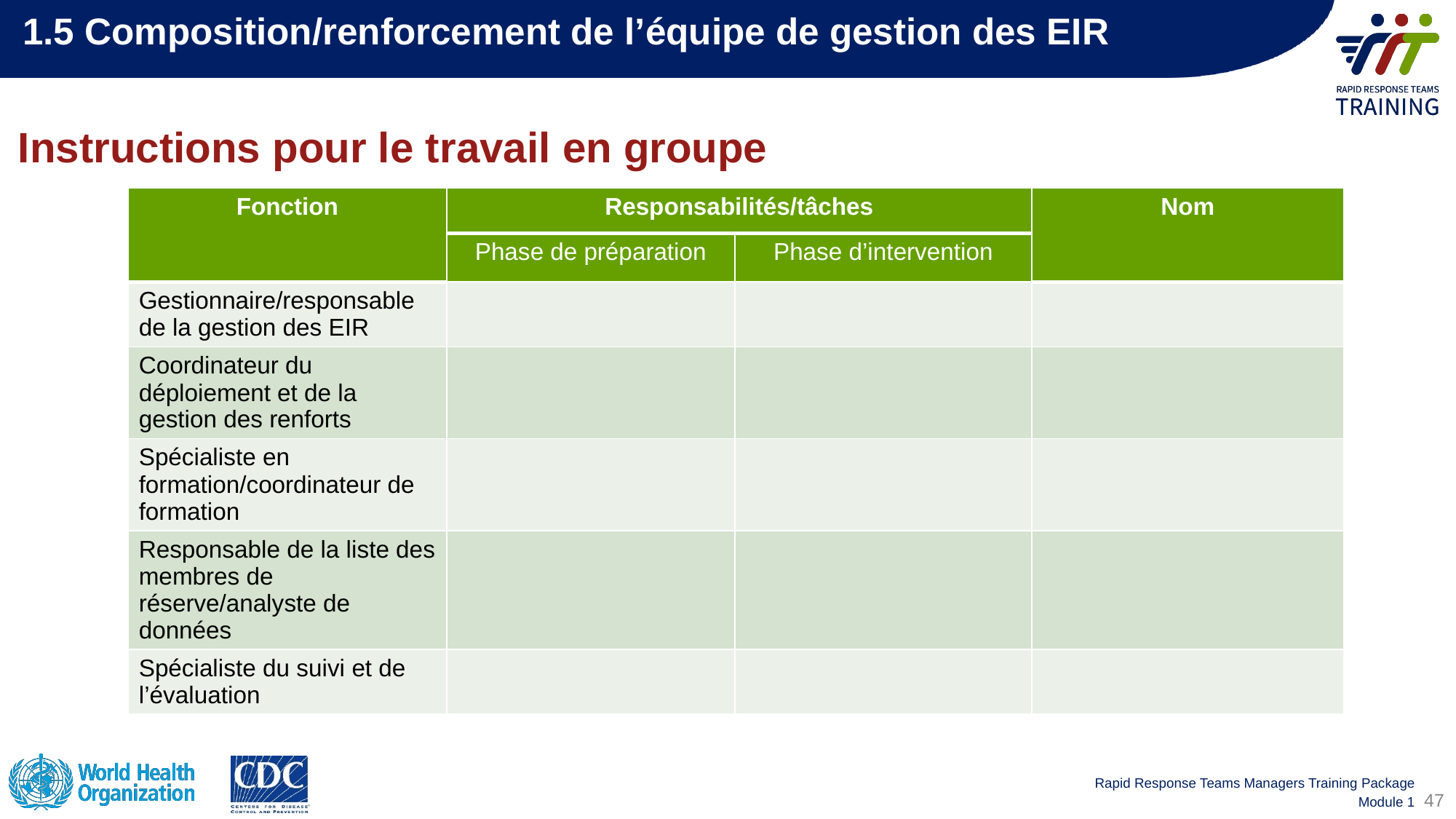

1.5 Composition/renforcement de l’équipe de gestion des EIR
Instructions pour le travail en groupe
| Fonction | Responsabilités/tâches |  | Nom |
| --- | --- | --- | --- |
|  | Phase de préparation | Phase d’intervention |  |
| Gestionnaire/responsable de la gestion des EIR |  |  |  |
| Coordinateur du déploiement et de la gestion des renforts |  |  |  |
| Spécialiste en formation/coordinateur de formation |  |  |  |
| Responsable de la liste des membres de réserve/analyste de données |  |  |  |
| Spécialiste du suivi et de l’évaluation |  |  |  |
47